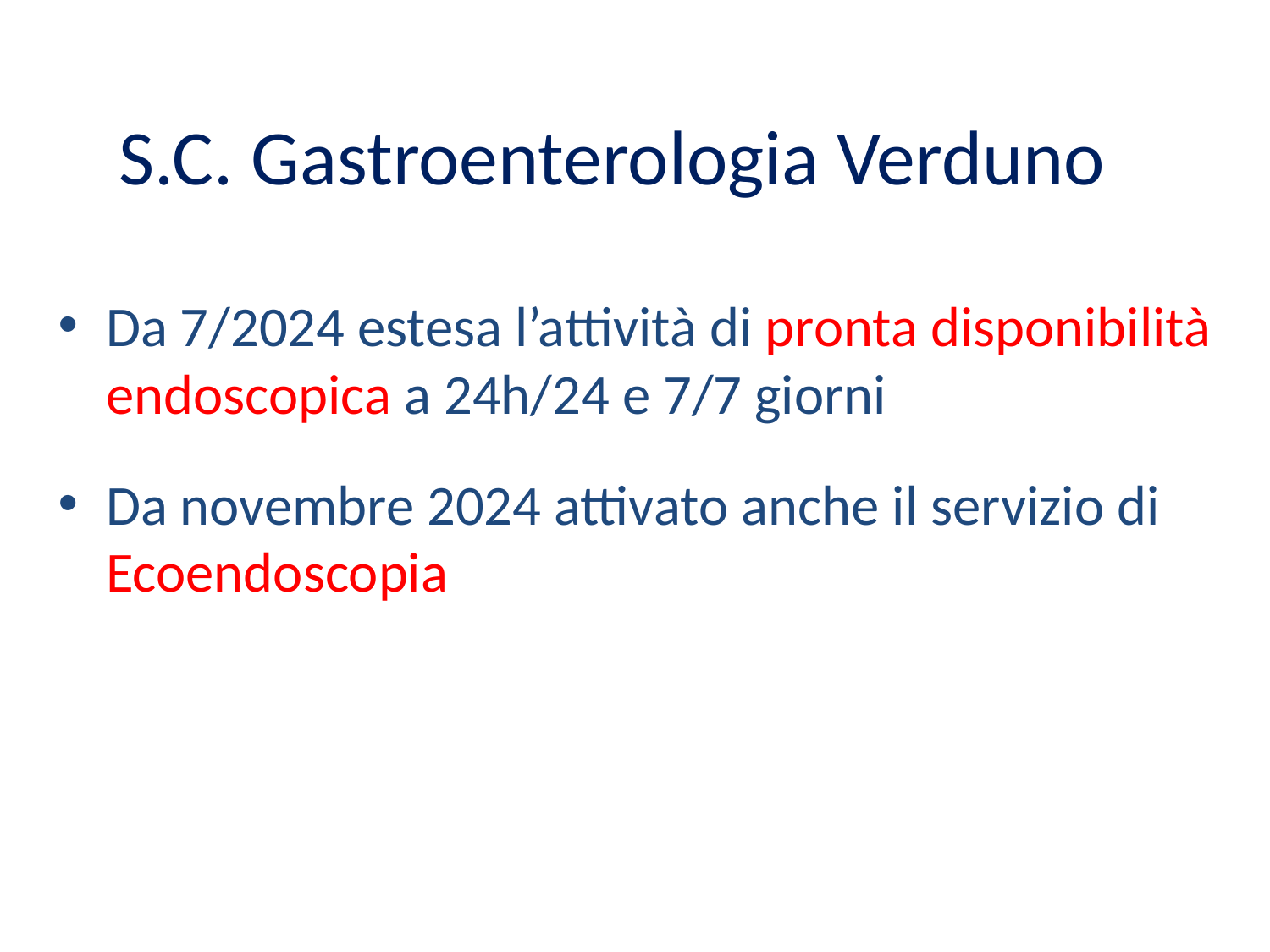

S.C. Gastroenterologia Verduno
Da 7/2024 estesa l’attività di pronta disponibilità endoscopica a 24h/24 e 7/7 giorni
Da novembre 2024 attivato anche il servizio di Ecoendoscopia